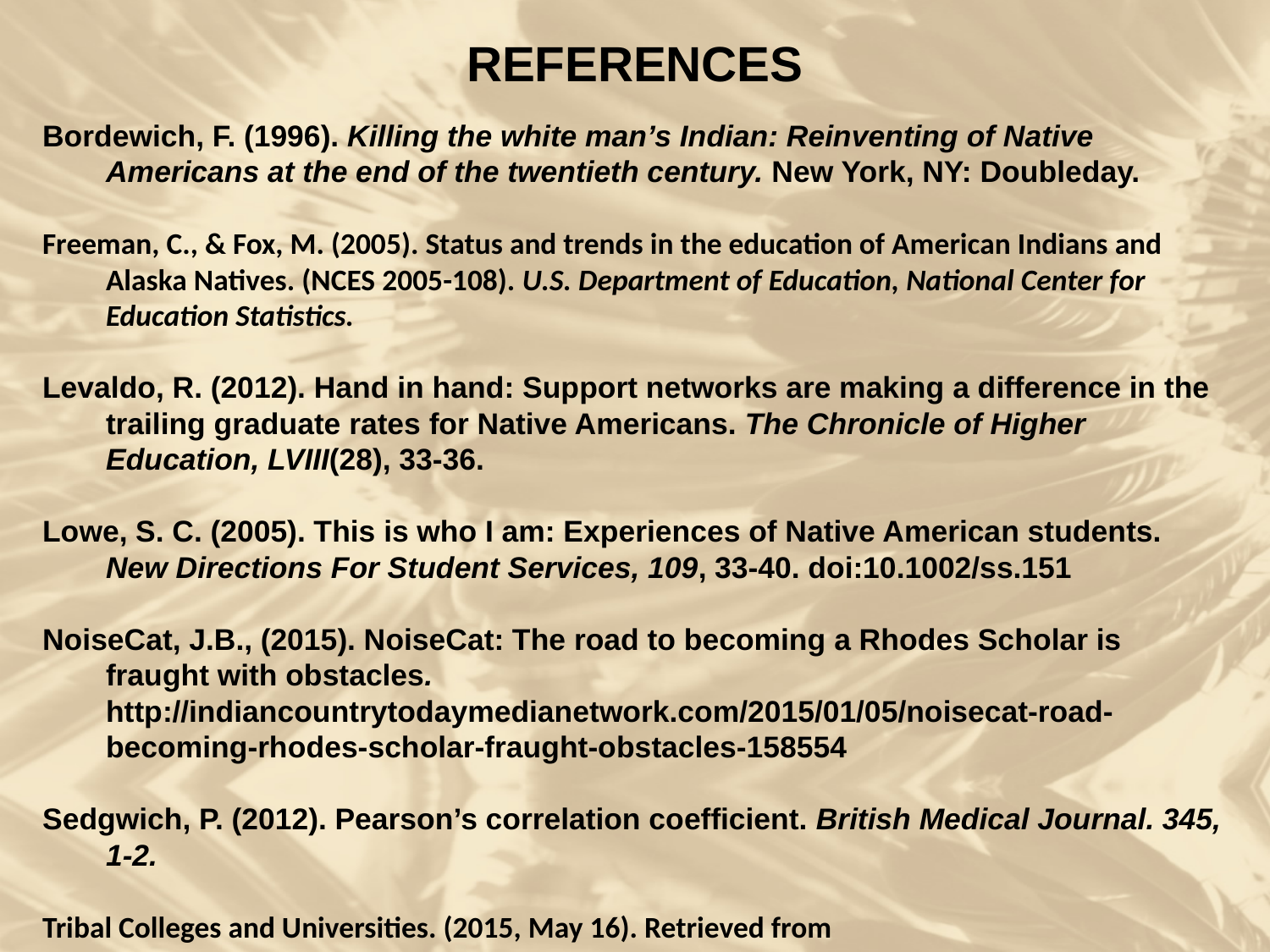

# REFERENCES
Bordewich, F. (1996). Killing the white man’s Indian: Reinventing of Native Americans at the end of the twentieth century. New York, NY: Doubleday.

Freeman, C., & Fox, M. (2005). Status and trends in the education of American Indians and Alaska Natives. (NCES 2005-108). U.S. Department of Education, National Center for Education Statistics.

Levaldo, R. (2012). Hand in hand: Support networks are making a difference in the trailing graduate rates for Native Americans. The Chronicle of Higher Education, LVIII(28), 33-36.

Lowe, S. C. (2005). This is who I am: Experiences of Native American students. New Directions For Student Services, 109, 33-40. doi:10.1002/ss.151

NoiseCat, J.B., (2015). NoiseCat: The road to becoming a Rhodes Scholar is fraught with obstacles. http://indiancountrytodaymedianetwork.com/2015/01/05/noisecat-road-becoming-rhodes-scholar-fraught-obstacles-158554

Sedgwich, P. (2012). Pearson’s correlation coefficient. British Medical Journal. 345, 1-2.

Tribal Colleges and Universities. (2015, May 16). Retrieved from http://www.ed.gov/edblogs/whiaiane/tribes-tcus/tribal-colleges-and-universities/